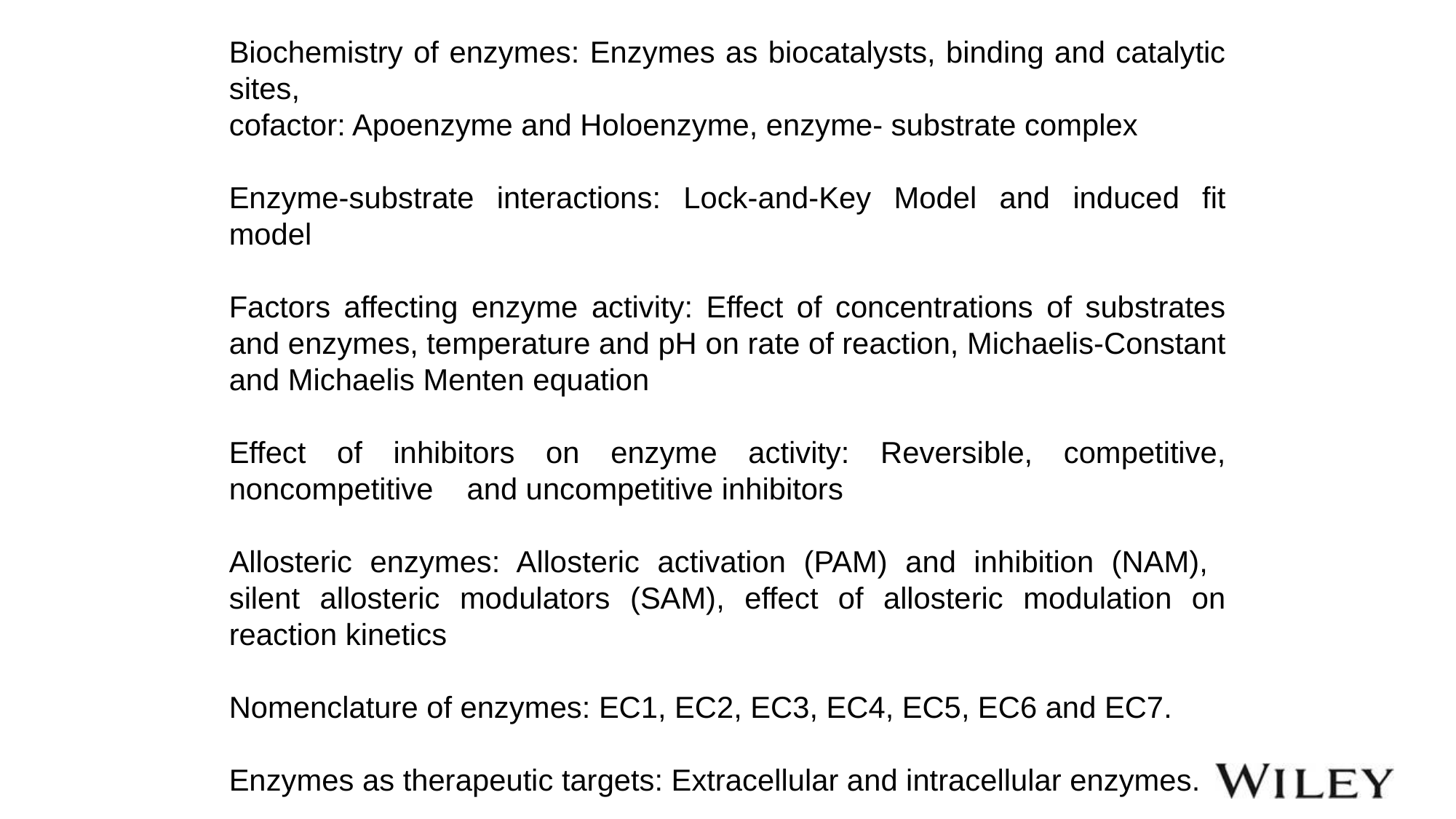

Biochemistry of enzymes: Enzymes as biocatalysts, binding and catalytic sites,
cofactor: Apoenzyme and Holoenzyme, enzyme- substrate complex

Enzyme-substrate interactions: Lock-and-Key Model and induced fit model

Factors affecting enzyme activity: Effect of concentrations of substrates and enzymes, temperature and pH on rate of reaction, Michaelis-Constant and Michaelis Menten equation

Effect of inhibitors on enzyme activity: Reversible, competitive, noncompetitive    and uncompetitive inhibitors

Allosteric enzymes: Allosteric activation (PAM) and inhibition (NAM),  silent allosteric modulators (SAM), effect of allosteric modulation on reaction kinetics

Nomenclature of enzymes: EC1, EC2, EC3, EC4, EC5, EC6 and EC7.

Enzymes as therapeutic targets: Extracellular and intracellular enzymes.